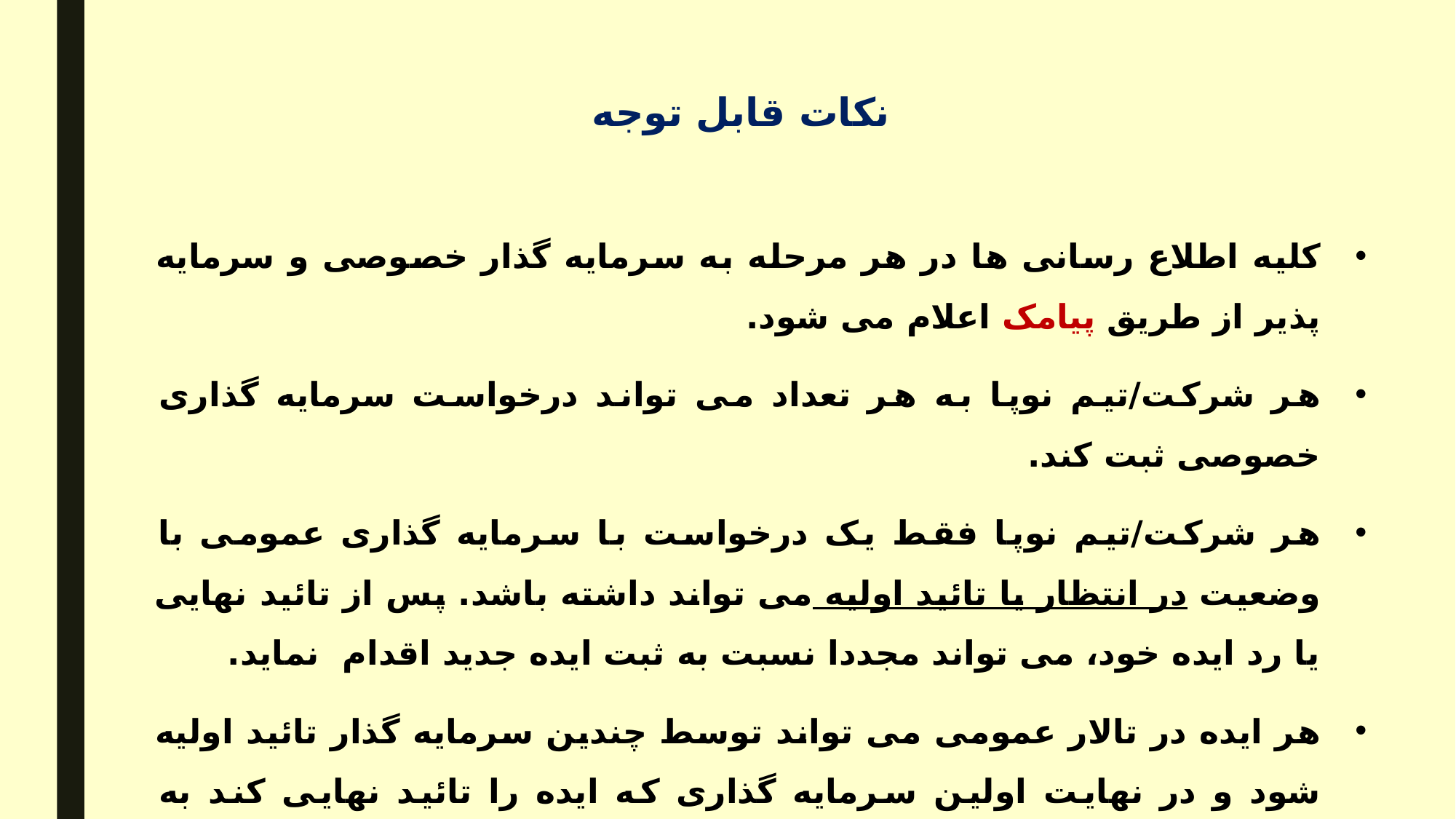

# نکات قابل توجه
کلیه اطلاع رسانی ها در هر مرحله به سرمایه گذار خصوصی و سرمایه پذیر از طریق پیامک اعلام می شود.
هر شرکت/تیم نوپا به هر تعداد می تواند درخواست سرمایه گذاری خصوصی ثبت کند.
هر شرکت/تیم نوپا فقط یک درخواست با سرمایه گذاری عمومی با وضعیت در انتظار یا تائید اولیه می تواند داشته باشد. پس از تائید نهایی یا رد ایده خود، می تواند مجددا نسبت به ثبت ایده جدید اقدام  نماید.
هر ایده در تالار عمومی می تواند توسط چندین سرمایه گذار تائید اولیه شود و در نهایت اولین سرمایه گذاری که ایده را تائید نهایی کند به عنوان سرمایه گذار نهایی می باشد.
سرمایه گذاران حمایت کننده از ایده ها می توانند پس از تائید نهای ایده در سامانه با داشتن شرایط دستورالعمل توسعه صندوق های جسورانه سازمانی حوزه فاوا از تسهیلات کم بهره استفاده نمایند.